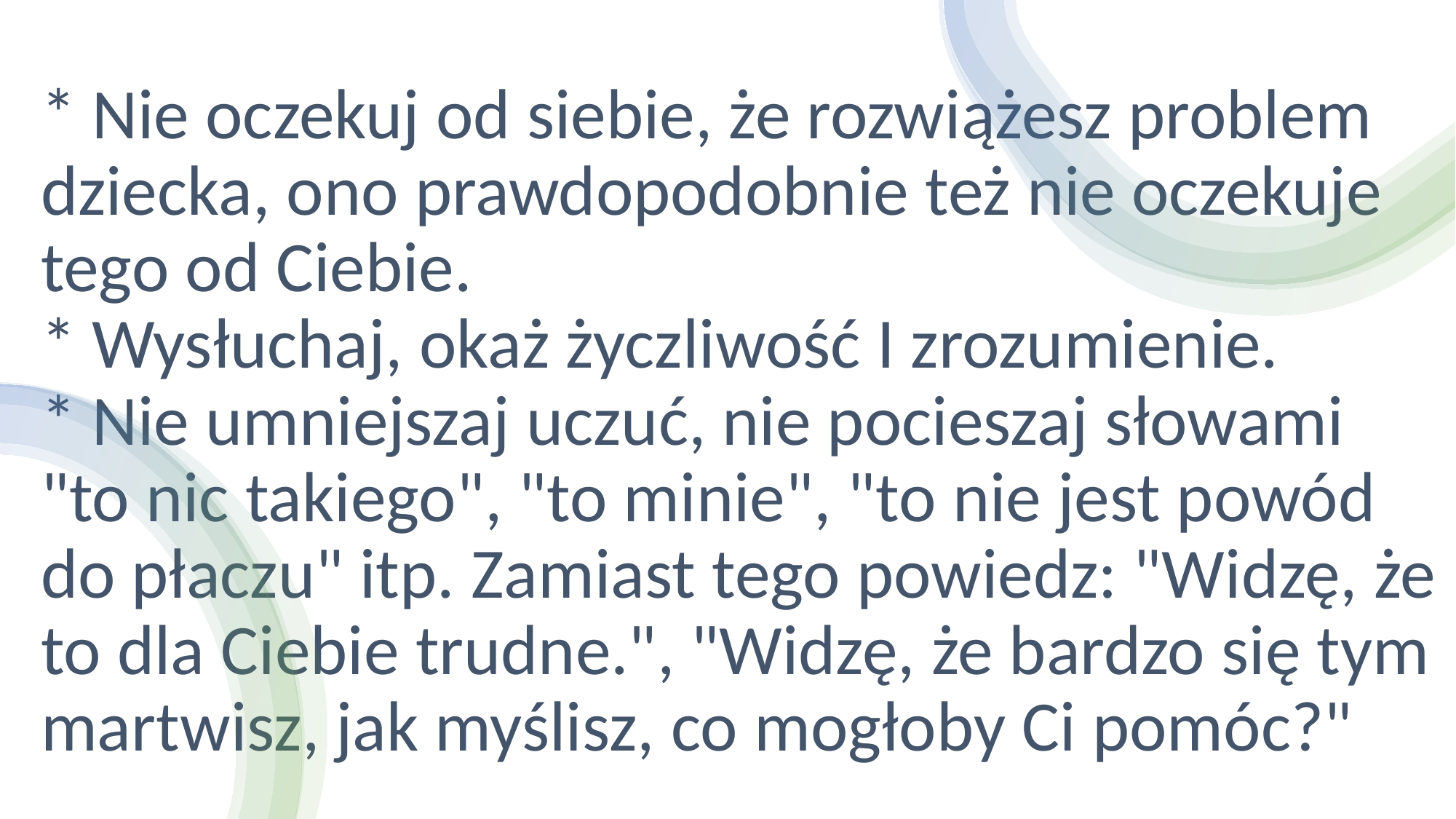

# * Nie oczekuj od siebie, że rozwiążesz problem dziecka, ono prawdopodobnie też nie oczekuje tego od Ciebie. * Wysłuchaj, okaż życzliwość I zrozumienie. * Nie umniejszaj uczuć, nie pocieszaj słowami "to nic takiego", "to minie", "to nie jest powód do płaczu" itp. Zamiast tego powiedz: "Widzę, że to dla Ciebie trudne.", "Widzę, że bardzo się tym martwisz, jak myślisz, co mogłoby Ci pomóc?"